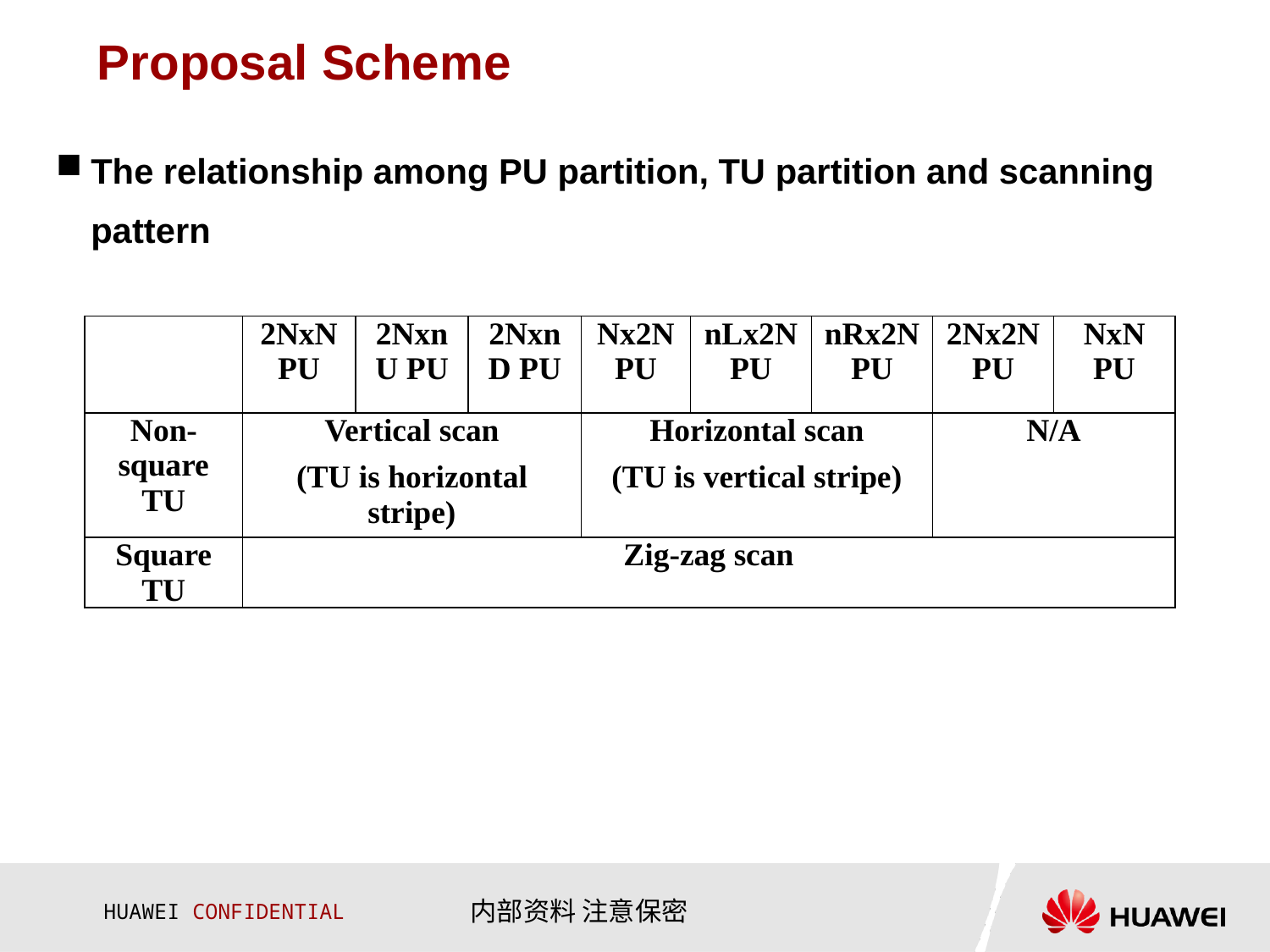

# Proposal Scheme
The relationship among PU partition, TU partition and scanning pattern
|  | 2NxN PU | 2NxnU PU | 2NxnD PU | Nx2N PU | nLx2N PU | nRx2N PU | 2Nx2N PU | NxN PU |
| --- | --- | --- | --- | --- | --- | --- | --- | --- |
| Non-square TU | Vertical scan (TU is horizontal stripe) |  |  | Horizontal scan (TU is vertical stripe) |  |  | N/A |  |
| Square TU | Zig-zag scan |  |  |  |  |  |  |  |